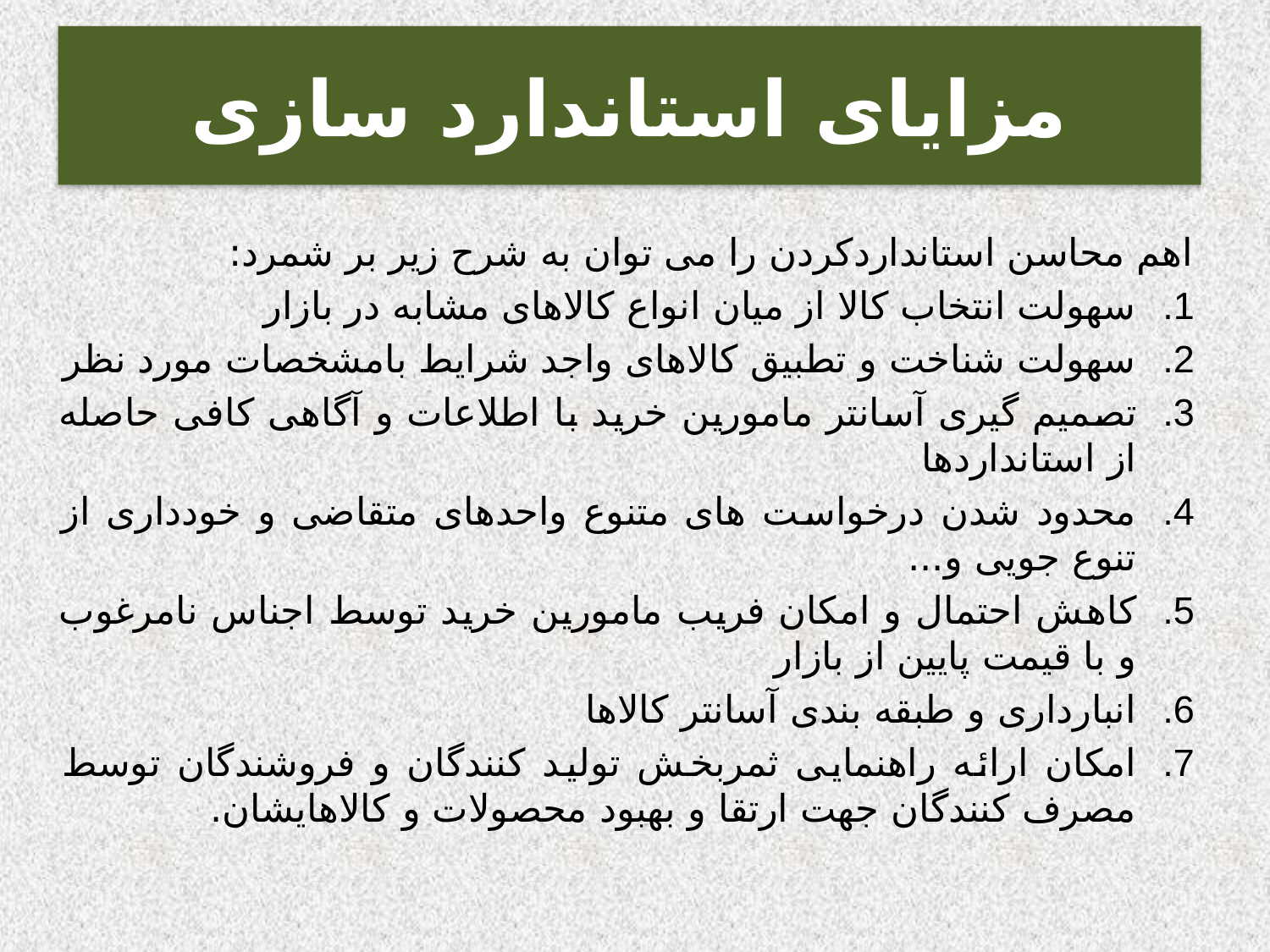

# مزایای استاندارد سازی
اهم محاسن استانداردکردن را می توان به شرح زیر بر شمرد:
سهولت انتخاب کالا از میان انواع کالاهای مشابه در بازار
سهولت شناخت و تطبیق کالاهای واجد شرایط بامشخصات مورد نظر
تصمیم گیری آسانتر مامورین خرید با اطلاعات و آگاهی کافی حاصله از استانداردها
محدود شدن درخواست های متنوع واحدهای متقاضی و خودداری از تنوع جویی و...
کاهش احتمال و امکان فریب مامورین خرید توسط اجناس نامرغوب و با قیمت پایین از بازار
انبارداری و طبقه بندی آسانتر کالاها
امکان ارائه راهنمایی ثمربخش تولید کنندگان و فروشندگان توسط مصرف کنندگان جهت ارتقا و بهبود محصولات و کالاهایشان.